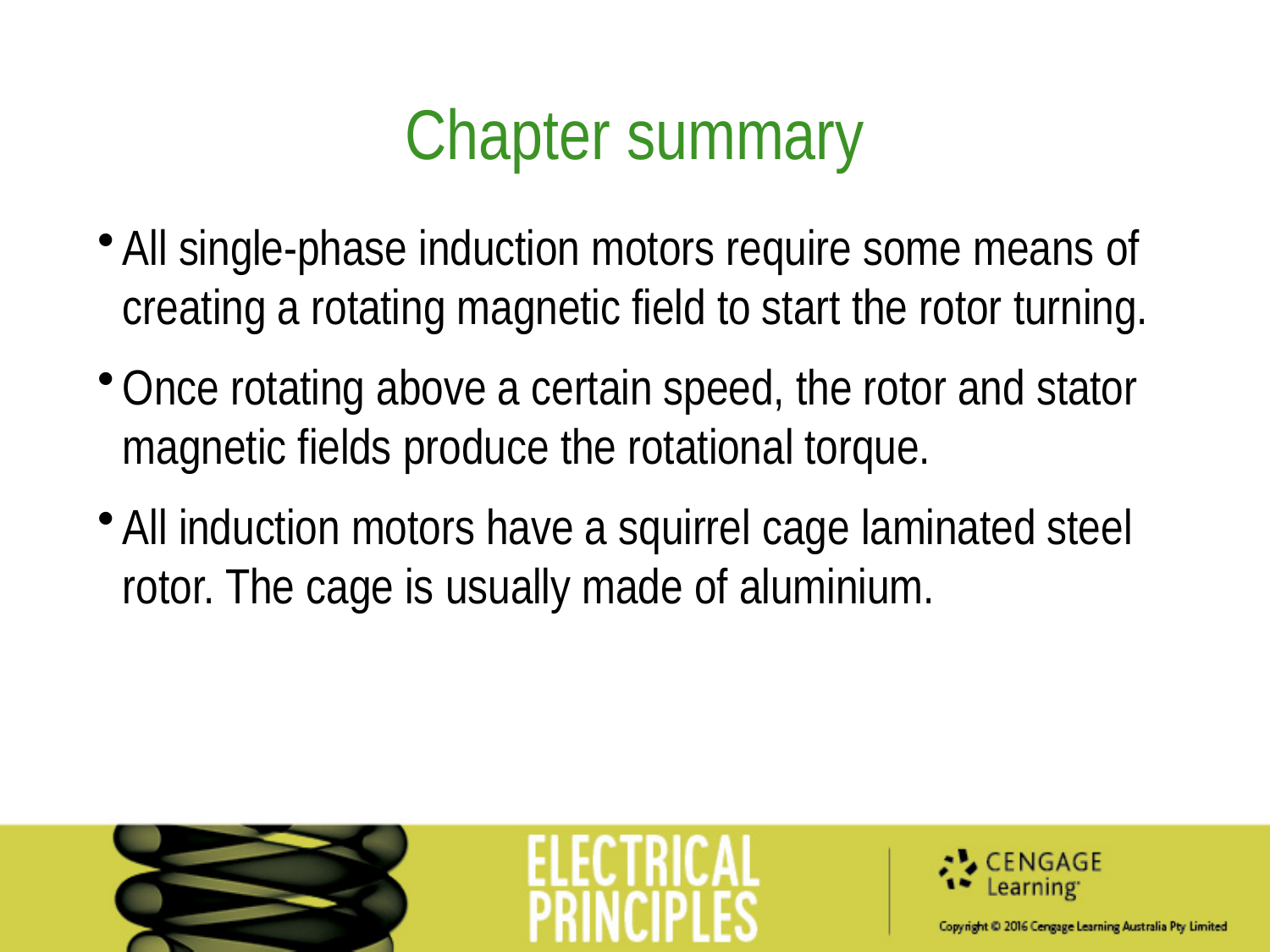

# Chapter summary

All single-phase induction motors require some means of creating a rotating magnetic field to start the rotor turning.
Once rotating above a certain speed, the rotor and stator magnetic fields produce the rotational torque.
All induction motors have a squirrel cage laminated steel rotor. The cage is usually made of aluminium.